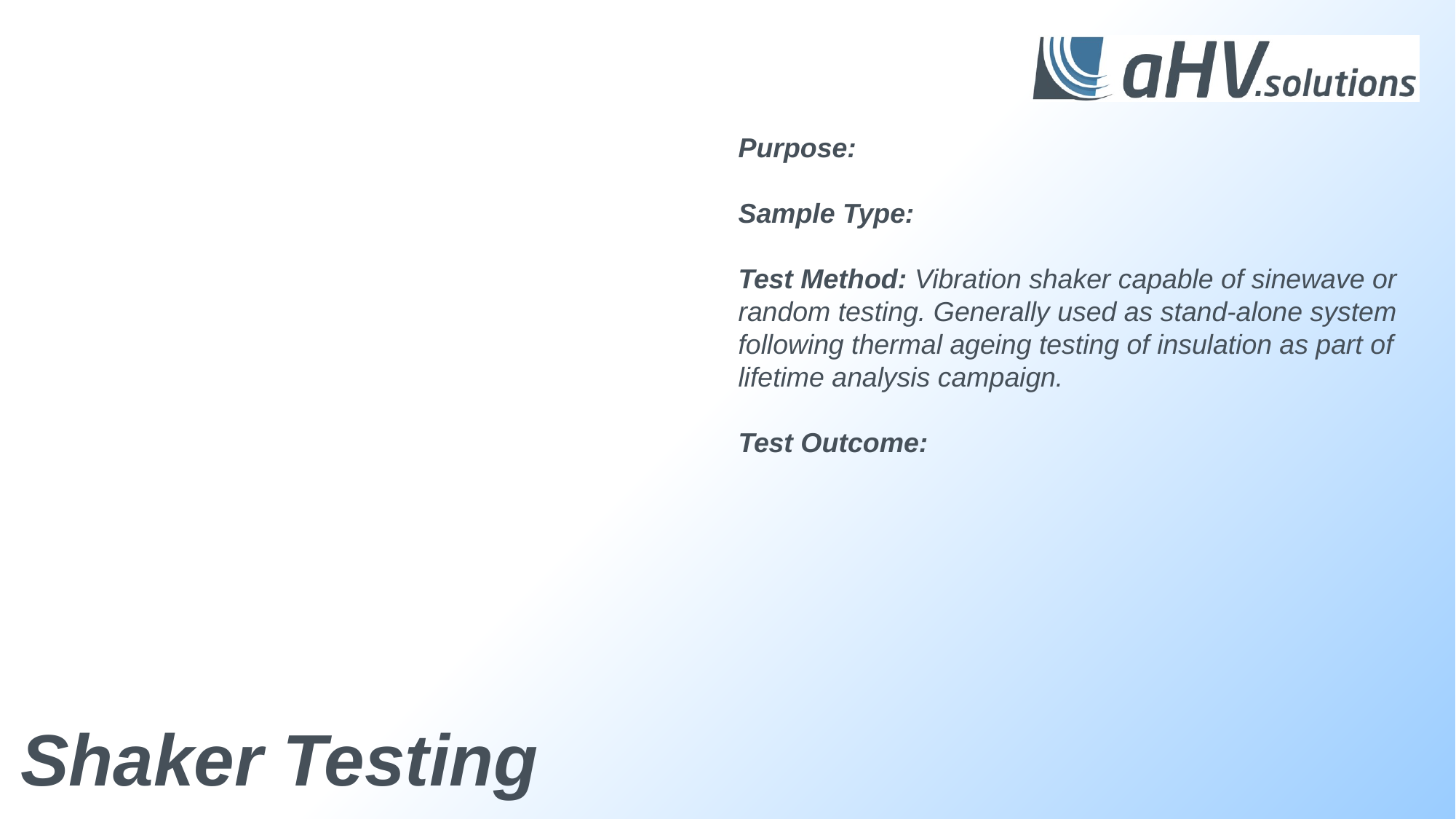

Purpose:

Sample Type:

Test Method: Vibration shaker capable of sinewave or random testing. Generally used as stand-alone system following thermal ageing testing of insulation as part of lifetime analysis campaign.

Test Outcome:
Shaker Testing